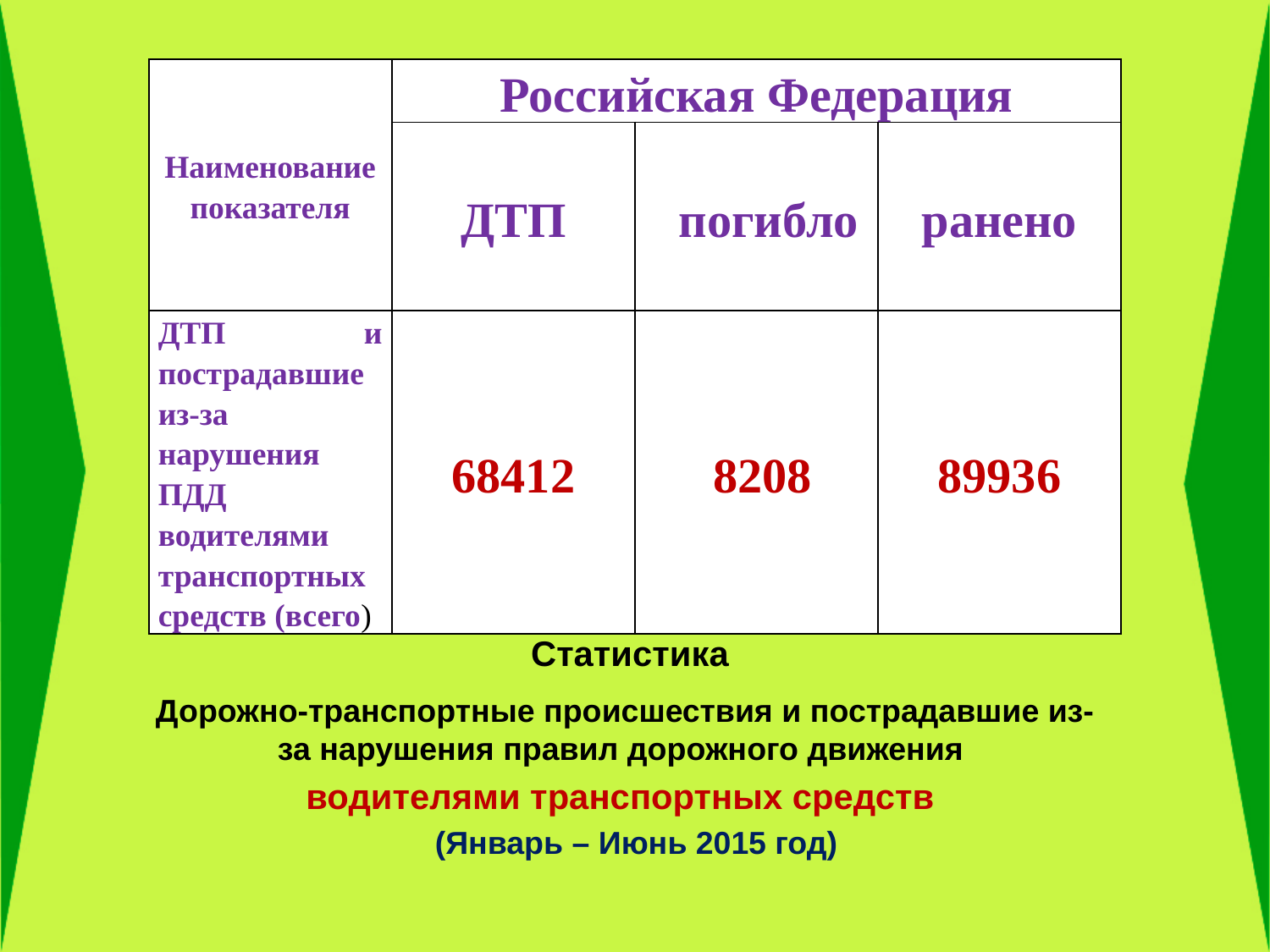

| Наименование показателя | Российская Федерация |  |  |
| --- | --- | --- | --- |
|  | ДТП | погибло | ранено |
| ДТП и пострадавшие из-за нарушения ПДД водителями транспортных средств (всего) | 68412 | 8208 | 89936 |
# Статистика
Дорожно-транспортные происшествия и пострадавшие из-за нарушения правил дорожного движения
водителями транспортных средств
                                 (Январь – Июнь 2015 год)